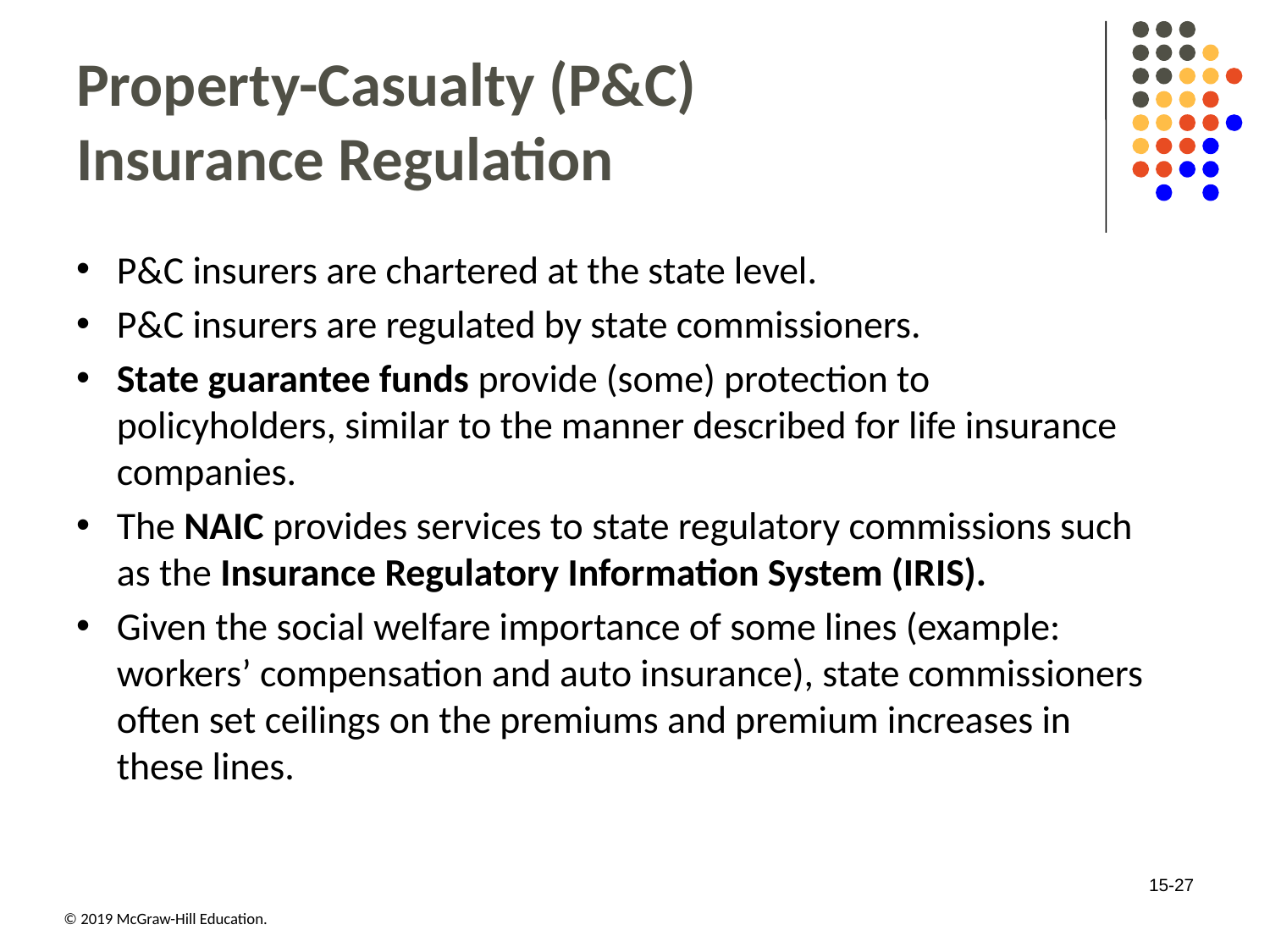

# Property-Casualty (P&C) Insurance Regulation
P&C insurers are chartered at the state level.
P&C insurers are regulated by state commissioners.
State guarantee funds provide (some) protection to policyholders, similar to the manner described for life insurance companies.
The NAIC provides services to state regulatory commissions such as the Insurance Regulatory Information System (IRIS).
Given the social welfare importance of some lines (example: workers’ compensation and auto insurance), state commissioners often set ceilings on the premiums and premium increases in these lines.
15-27